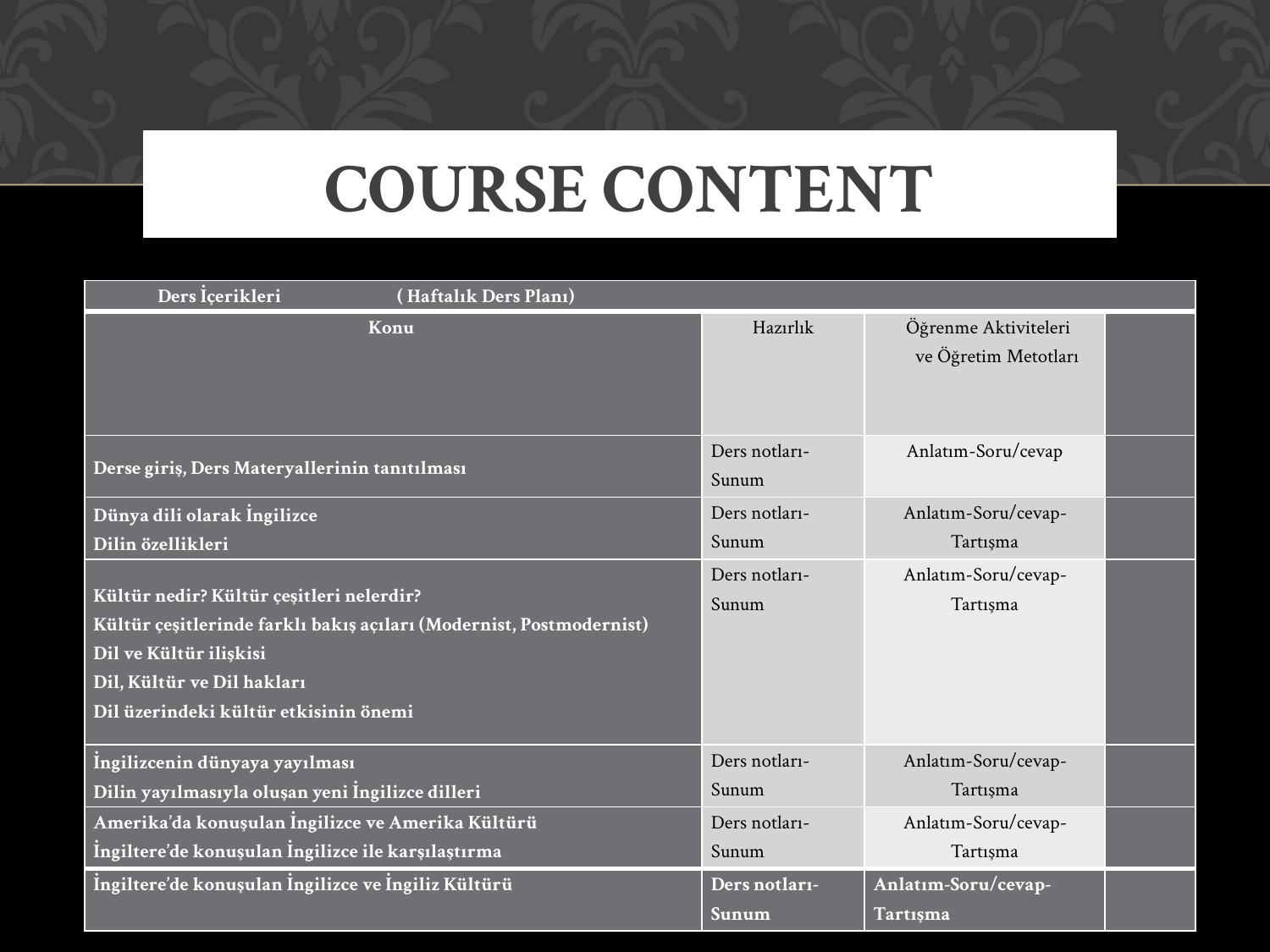

# COURSE CONTENT
| Ders İçerikleri ( Haftalık Ders Planı) |  |  |  |
| --- | --- | --- | --- |
| Konu | Hazırlık | Öğrenme Aktiviteleri ve Öğretim Metotları |  |
| Derse giriş, Ders Materyallerinin tanıtılması | Ders notları-Sunum | Anlatım-Soru/cevap |  |
| Dünya dili olarak İngilizce Dilin özellikleri | Ders notları- Sunum | Anlatım-Soru/cevap-Tartışma |  |
| Kültür nedir? Kültür çeşitleri nelerdir? Kültür çeşitlerinde farklı bakış açıları (Modernist, Postmodernist) Dil ve Kültür ilişkisi Dil, Kültür ve Dil hakları Dil üzerindeki kültür etkisinin önemi | Ders notları- Sunum | Anlatım-Soru/cevap-Tartışma |  |
| İngilizcenin dünyaya yayılması Dilin yayılmasıyla oluşan yeni İngilizce dilleri | Ders notları- Sunum | Anlatım-Soru/cevap-Tartışma |  |
| Amerika’da konuşulan İngilizce ve Amerika Kültürü İngiltere’de konuşulan İngilizce ile karşılaştırma | Ders notları- Sunum | Anlatım-Soru/cevap-Tartışma |  |
| İngiltere’de konuşulan İngilizce ve İngiliz Kültürü | Ders notları- Sunum | Anlatım-Soru/cevap-Tartışma |  |